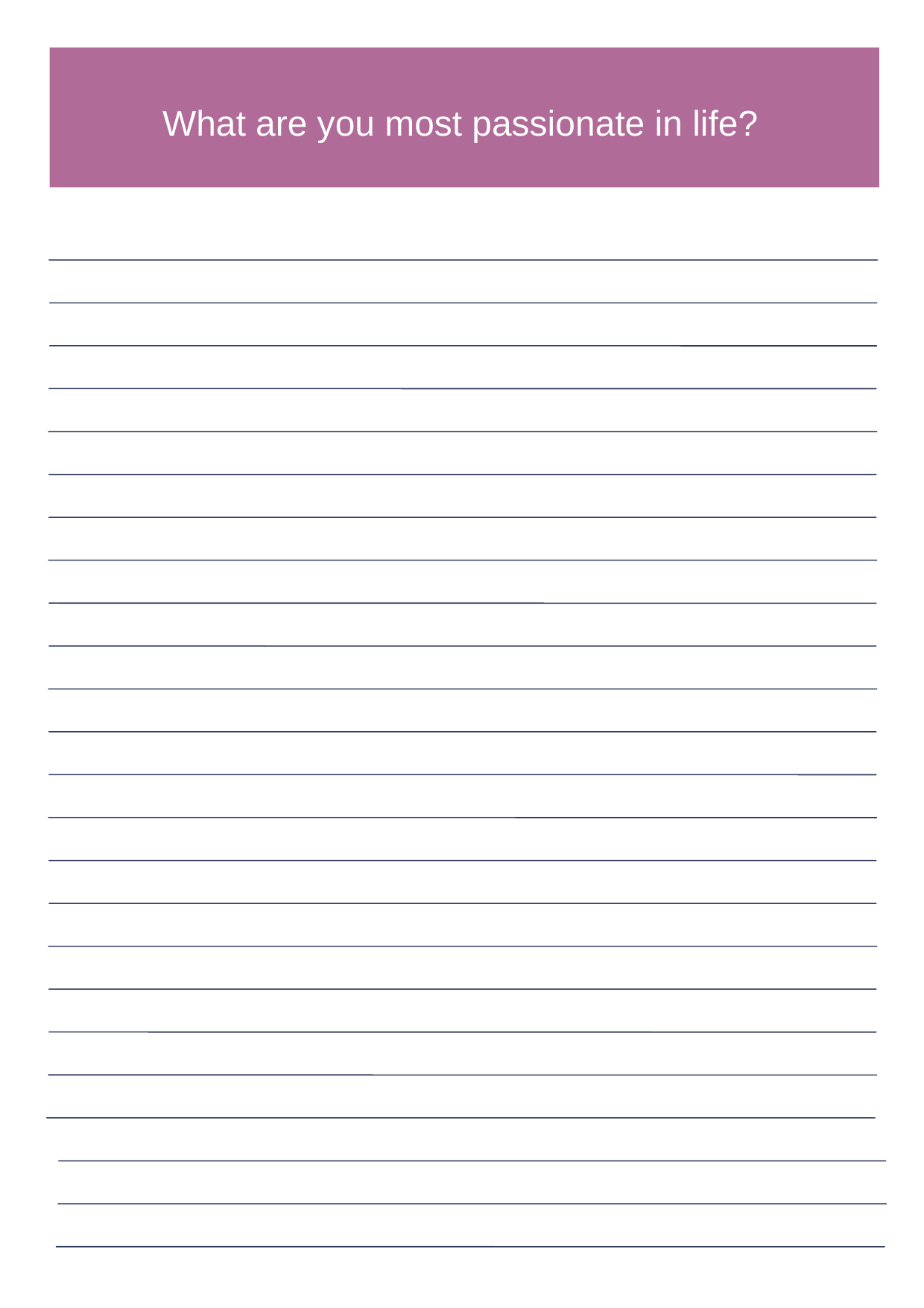

What are you most passionate in life?